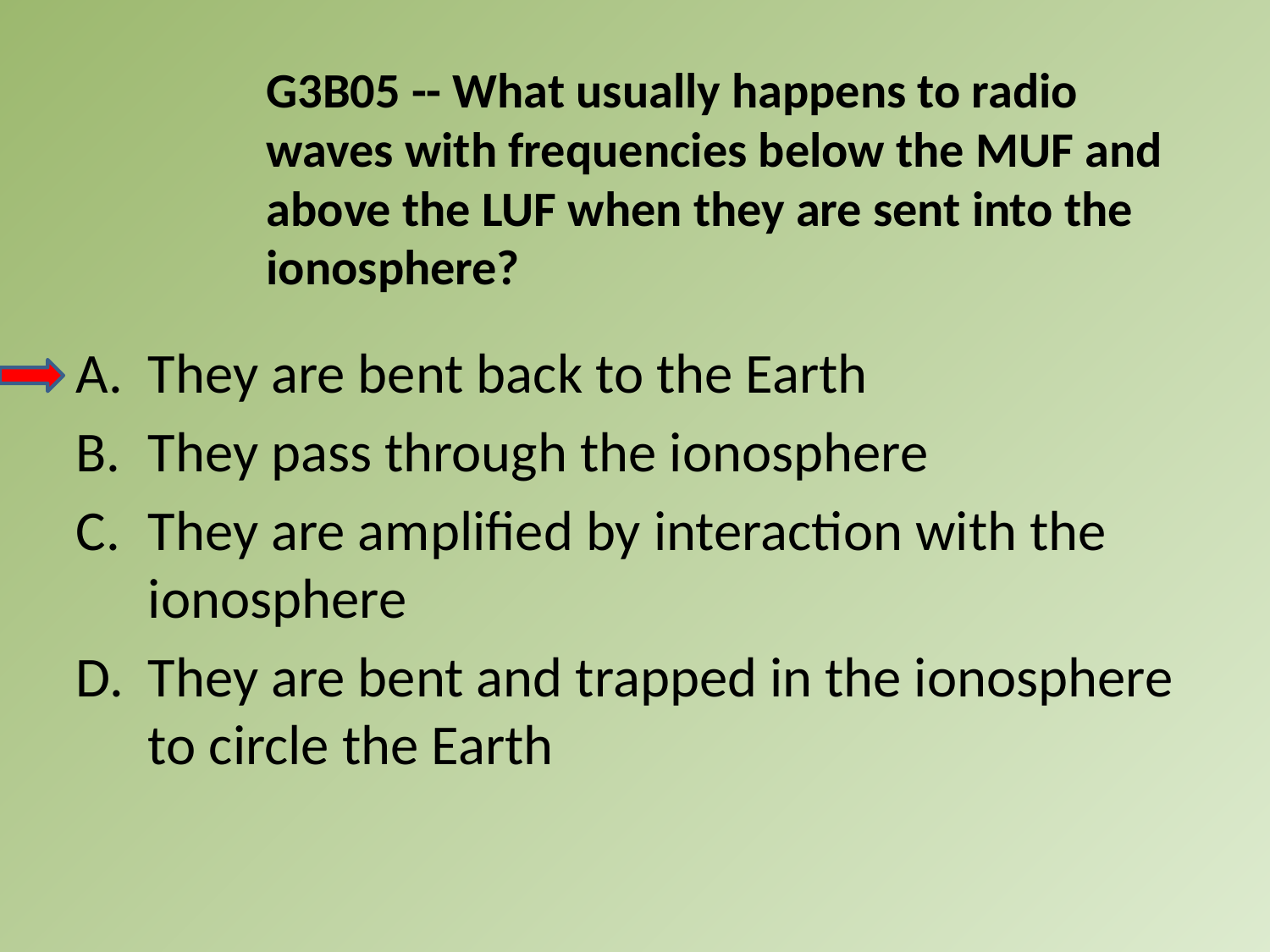

G3B05 -- What usually happens to radio waves with frequencies below the MUF and above the LUF when they are sent into the ionosphere?
A.	They are bent back to the Earth
B.	They pass through the ionosphere
C.	They are amplified by interaction with the ionosphere
D.	They are bent and trapped in the ionosphere to circle the Earth